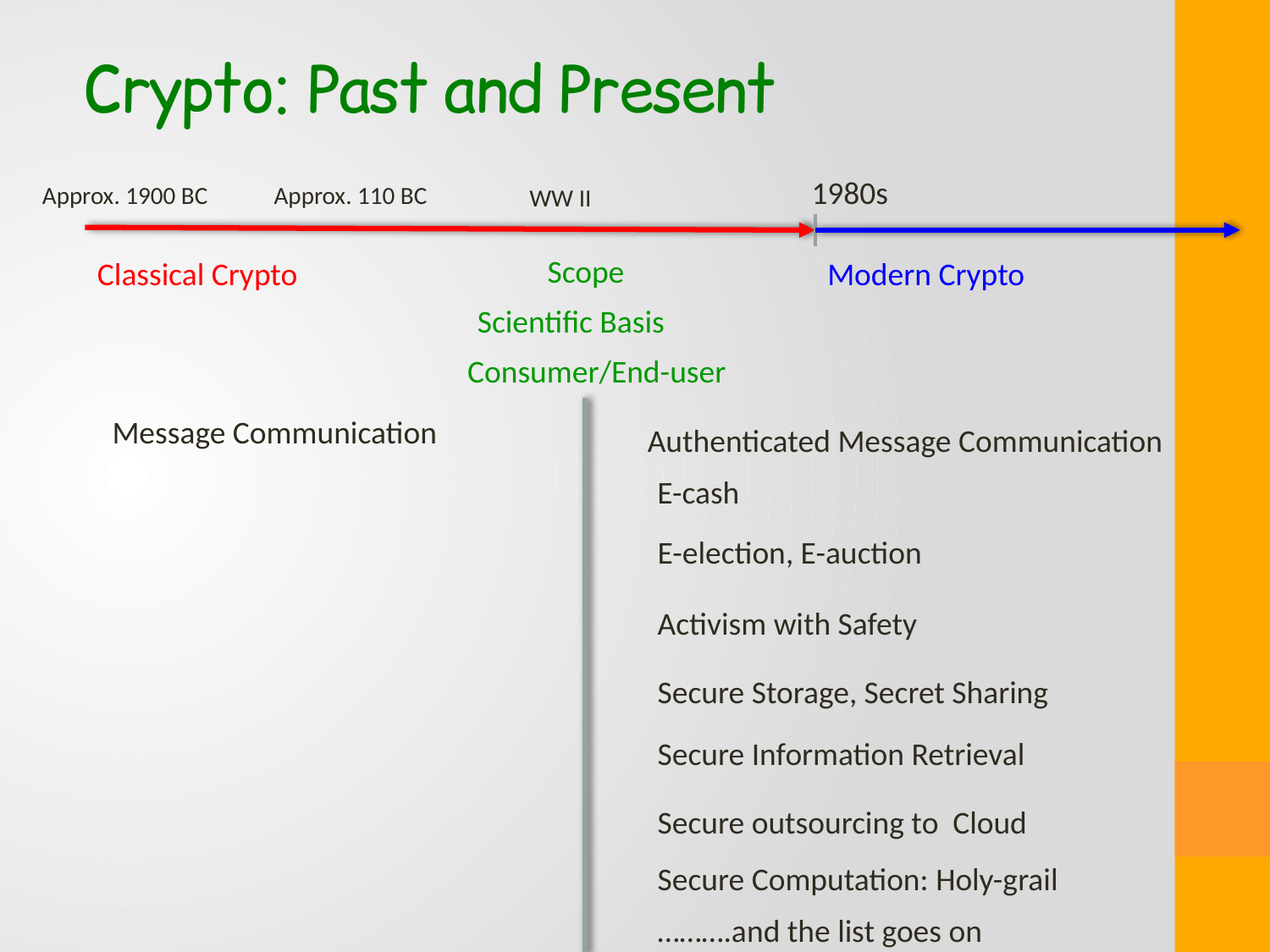

# Crypto: Past and Present
1980s
Approx. 1900 BC
Approx. 110 BC
WW II
Scope
Classical Crypto
Modern Crypto
Scientific Basis
Consumer/End-user
Message Communication
Authenticated Message Communication
E-cash
E-election, E-auction
Activism with Safety
Secure Storage, Secret Sharing
Secure Information Retrieval
Secure outsourcing to  Cloud
Secure Computation: Holy-grail
……….and the list goes on